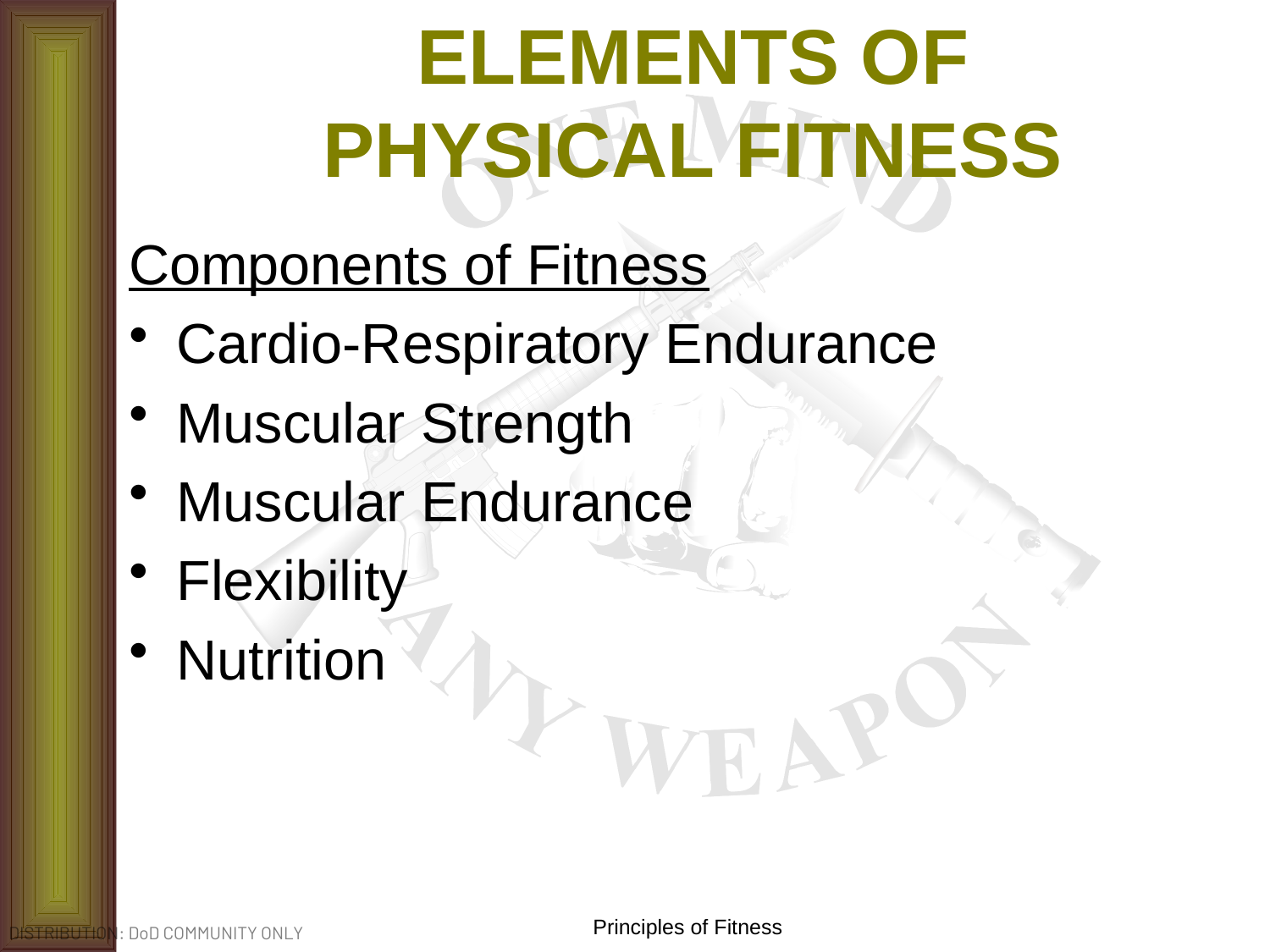

# ELEMENTS OF PHYSICAL FITNESS
Components of Fitness
Cardio-Respiratory Endurance
Muscular Strength
Muscular Endurance
Flexibility
Nutrition
Principles of Fitness